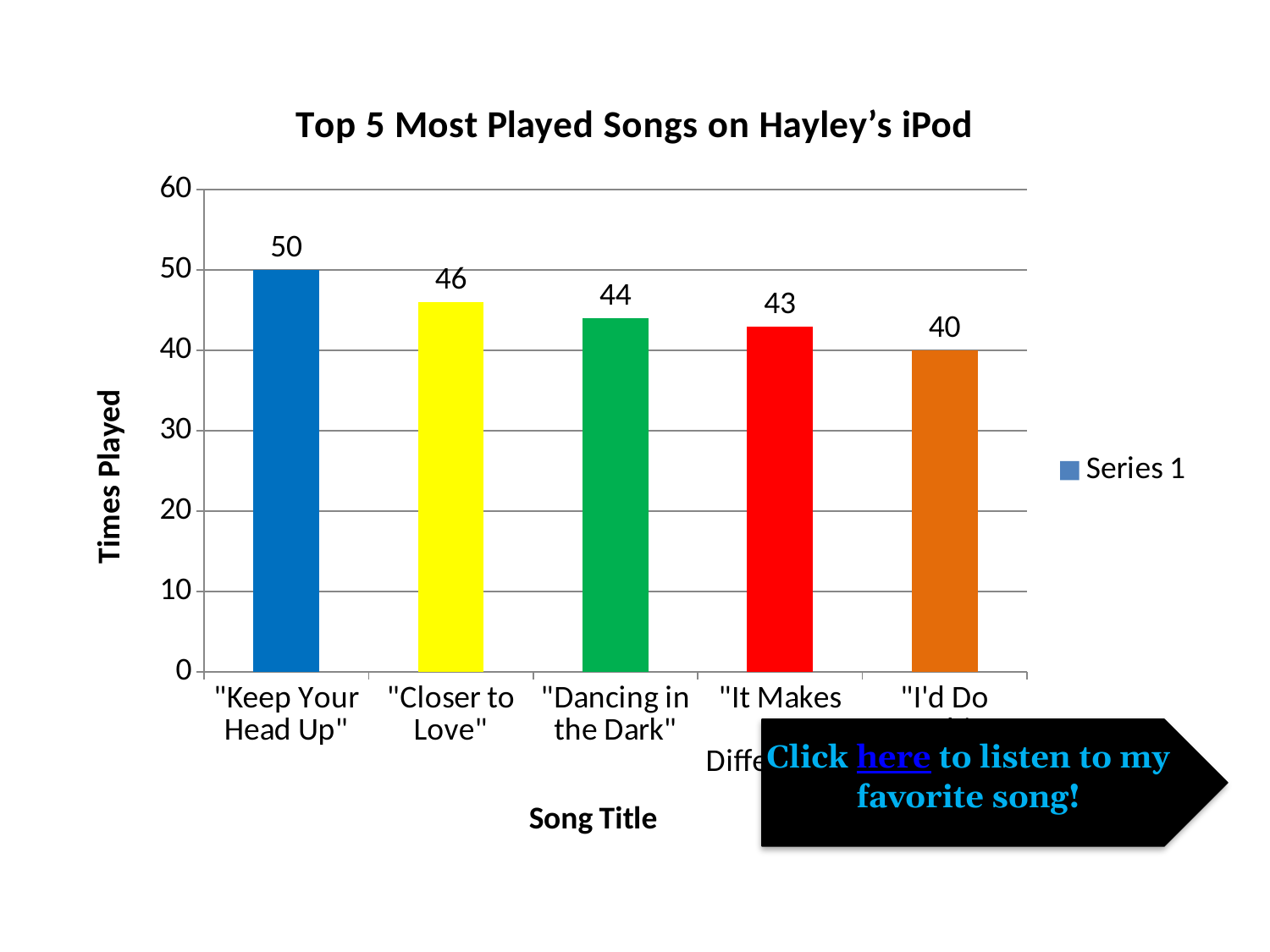

### Chart: Top 5 Most Played Songs on Hayley’s iPod

| Category | Series 1 |
|---|---|
| "Keep Your Head Up" | 50.0 |
| "Closer to Love" | 46.0 |
| "Dancing in the Dark" | 44.0 |
| "It Makes No Difference" | 43.0 |
| "I'd Do Anything for Love" | 40.0 |
Click here to listen to my favorite song!